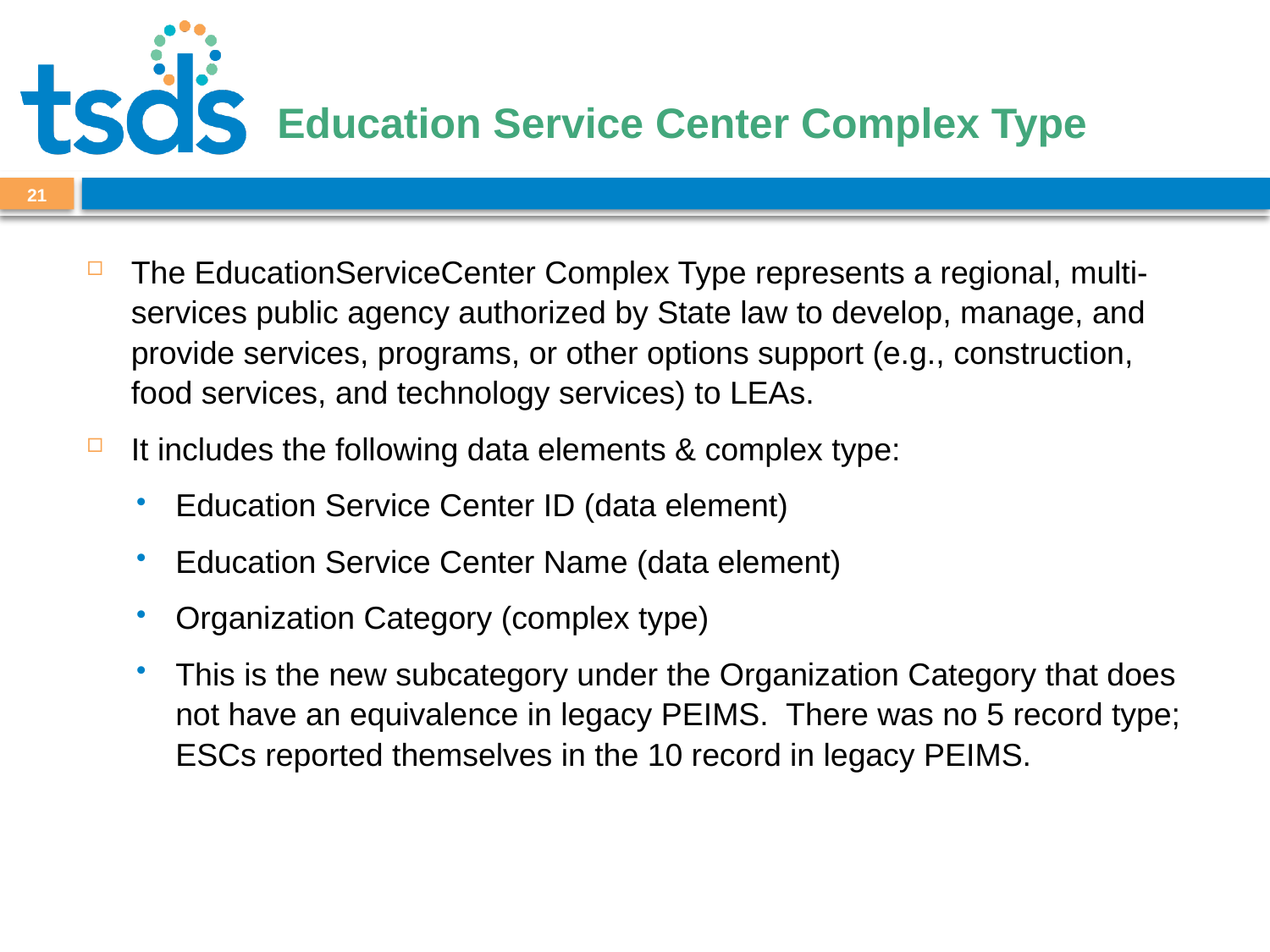

# Education Service Center Complex Type
21
The EducationServiceCenter Complex Type represents a regional, multi-services public agency authorized by State law to develop, manage, and provide services, programs, or other options support (e.g., construction, food services, and technology services) to LEAs.
It includes the following data elements & complex type:
Education Service Center ID (data element)
Education Service Center Name (data element)
Organization Category (complex type)
This is the new subcategory under the Organization Category that does not have an equivalence in legacy PEIMS.  There was no 5 record type; ESCs reported themselves in the 10 record in legacy PEIMS.